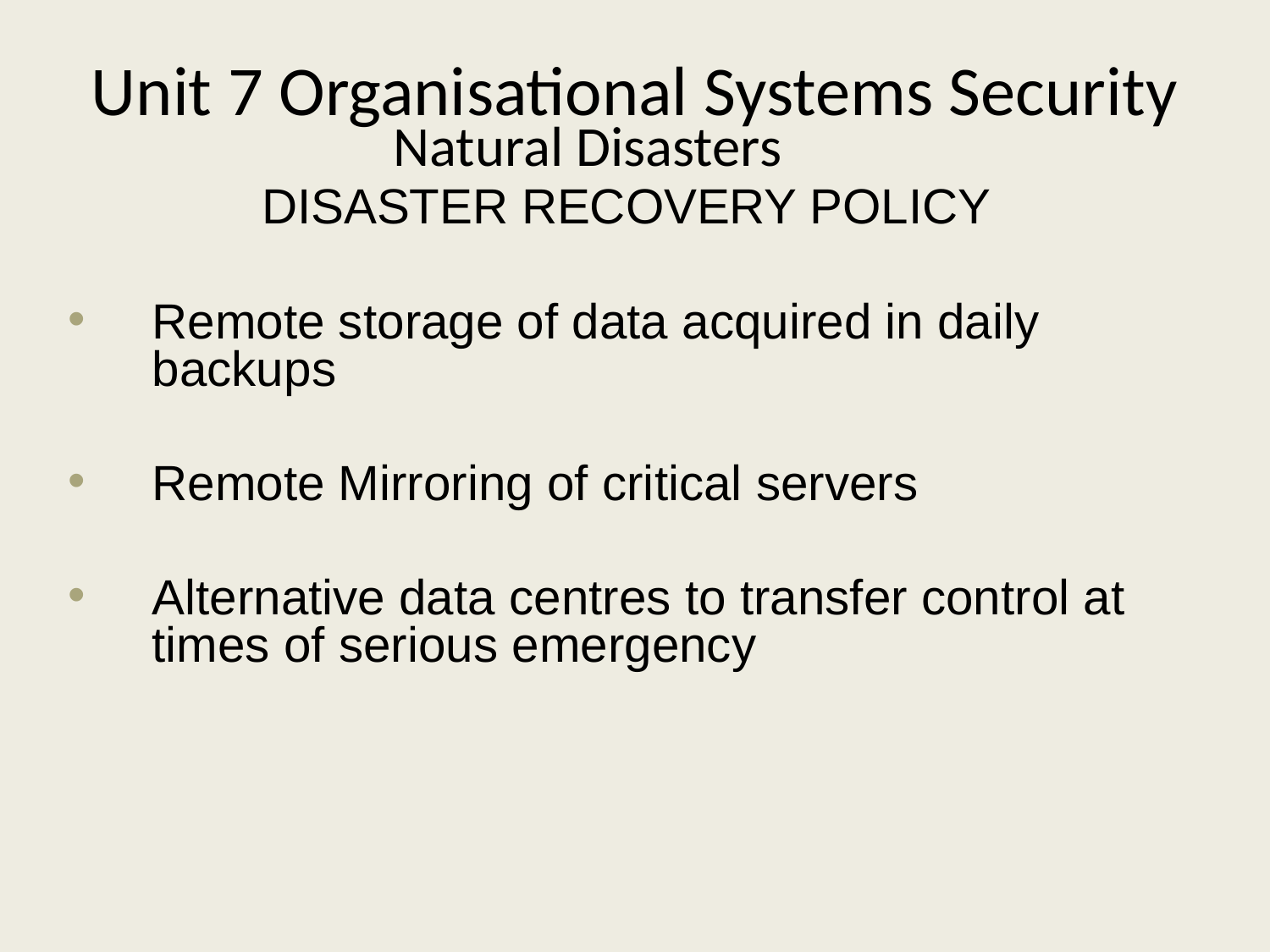

# Unit 7 Organisational Systems Security
Natural Disasters
DISASTER RECOVERY POLICY

Remote storage of data acquired in daily backups

Remote Mirroring of critical servers

Alternative data centres to transfer control at times of serious emergency